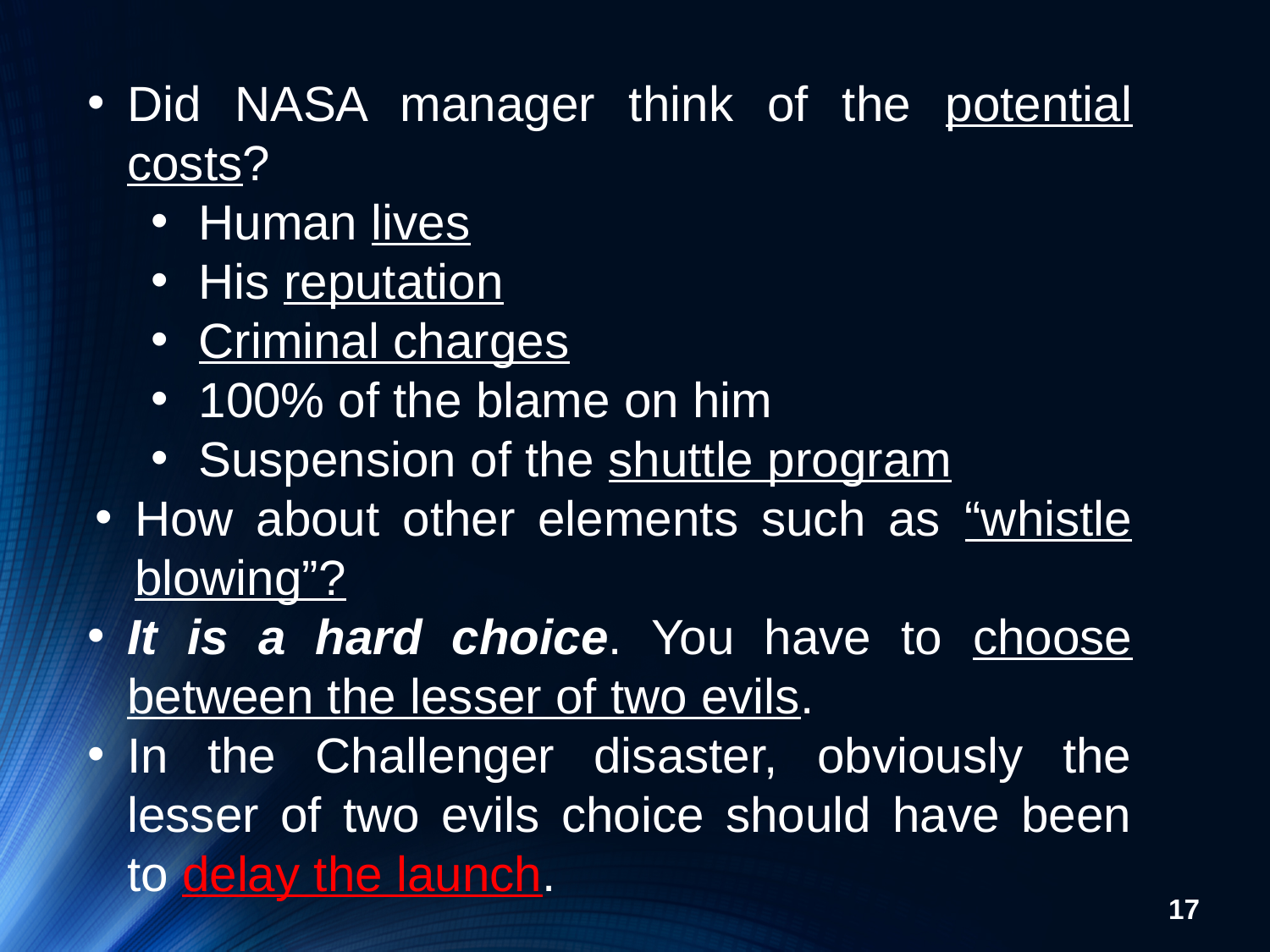

Did NASA manager think of the potential costs?
Human lives
His reputation
Criminal charges
100% of the blame on him
Suspension of the shuttle program
How about other elements such as “whistle blowing”?
It is a hard choice. You have to choose between the lesser of two evils.
In the Challenger disaster, obviously the lesser of two evils choice should have been to delay the launch.

17